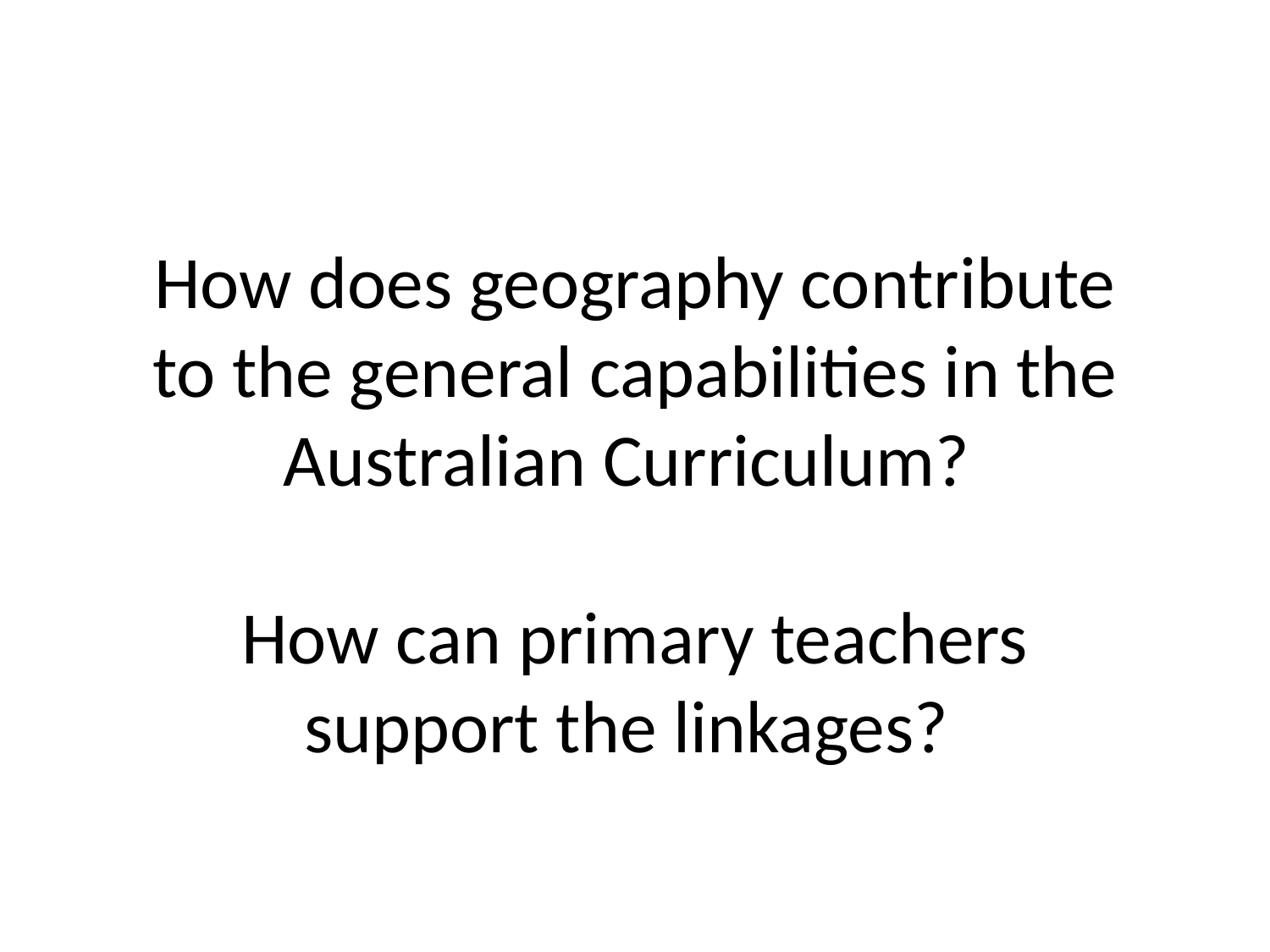

# How does geography contribute to the general capabilities in the Australian Curriculum? How can primary teachers support the linkages?